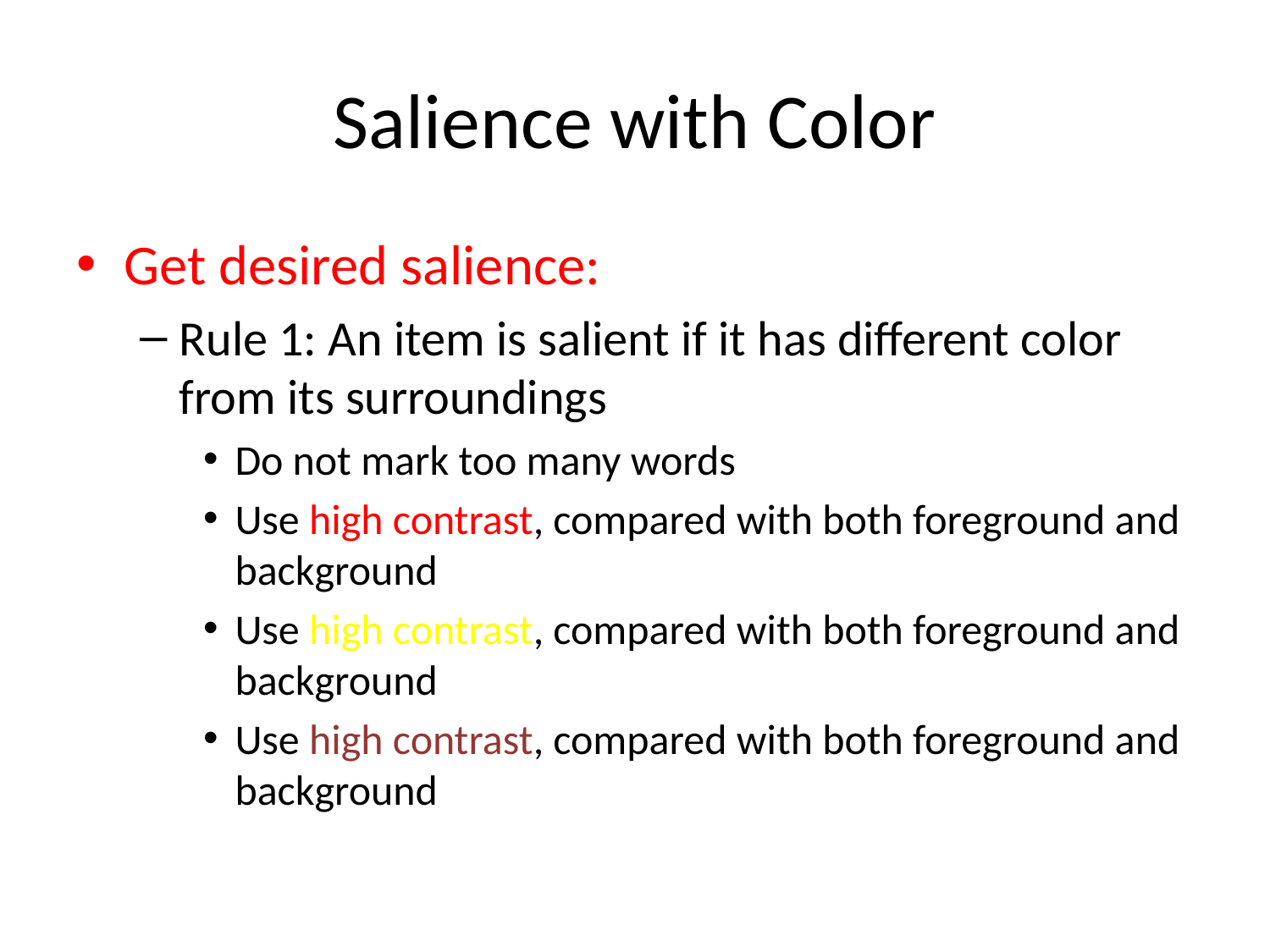

# Salience with Color
Get desired salience:
Rule 1: An item is salient if it has different color from its surroundings
Do not mark too many words
Use high contrast, compared with both foreground and background
Use high contrast, compared with both foreground and background
Use high contrast, compared with both foreground and background